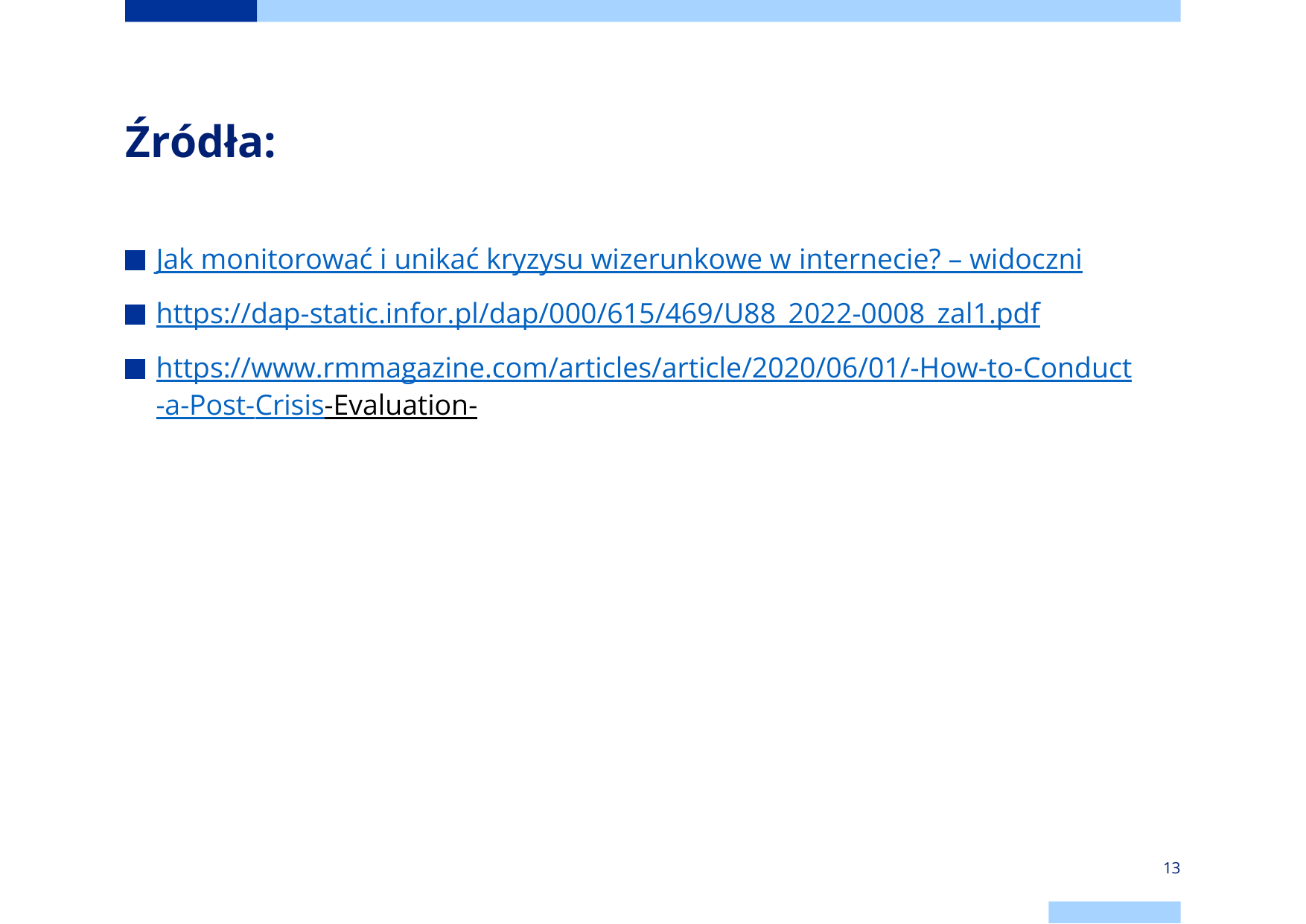

# Źródła:
Jak monitorować i unikać kryzysu wizerunkowe w internecie? – widoczni
https://dap-static.infor.pl/dap/000/615/469/U88_2022-0008_zal1.pdf
https://www.rmmagazine.com/articles/article/2020/06/01/-How-to-Conduct-a-Post-Crisis-Evaluation-

13